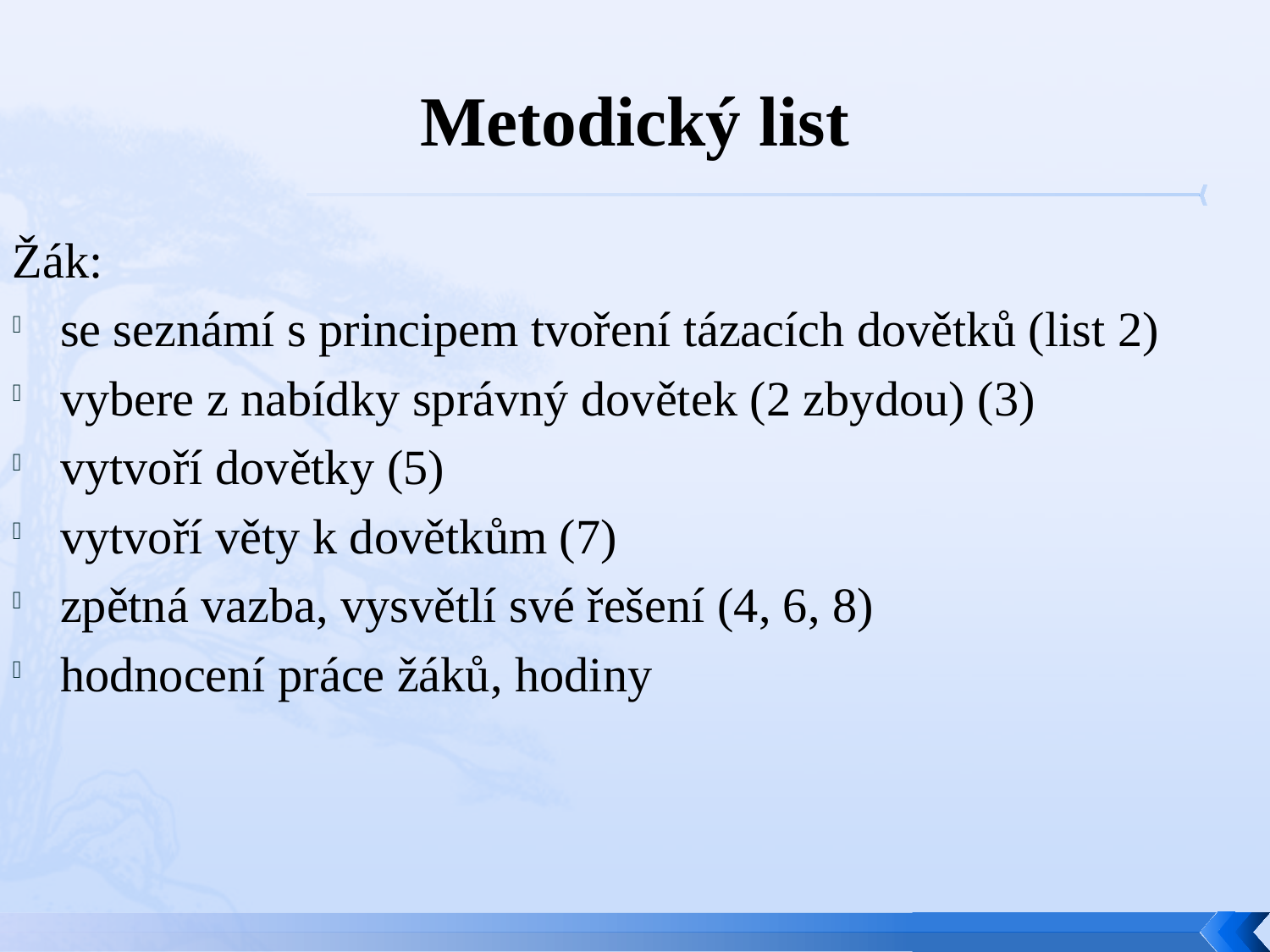

# Metodický list
Žák:
se seznámí s principem tvoření tázacích dovětků (list 2)
vybere z nabídky správný dovětek (2 zbydou) (3)
vytvoří dovětky (5)
vytvoří věty k dovětkům (7)
zpětná vazba, vysvětlí své řešení (4, 6, 8)
hodnocení práce žáků, hodiny